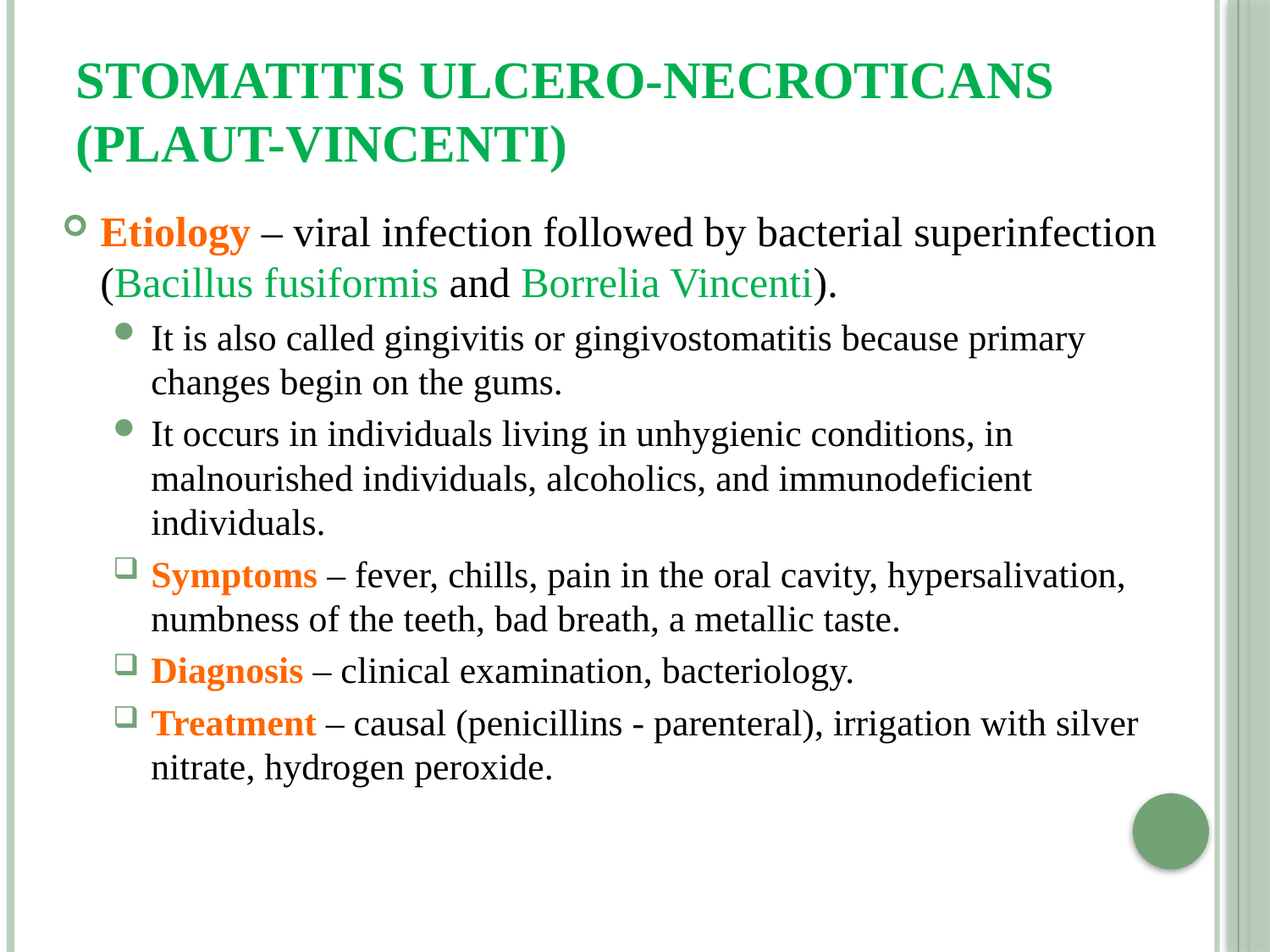

# Stomatitis ulcero-necroticans (Plaut-Vincenti)
Etiology – viral infection followed by bacterial superinfection (Bacillus fusiformis and Borrelia Vincenti).
It is also called gingivitis or gingivostomatitis because primary changes begin on the gums.
It occurs in individuals living in unhygienic conditions, in malnourished individuals, alcoholics, and immunodeficient individuals.
Symptoms – fever, chills, pain in the oral cavity, hypersalivation, numbness of the teeth, bad breath, a metallic taste.
Diagnosis – clinical examination, bacteriology.
Treatment – causal (penicillins - parenteral), irrigation with silver nitrate, hydrogen peroxide.